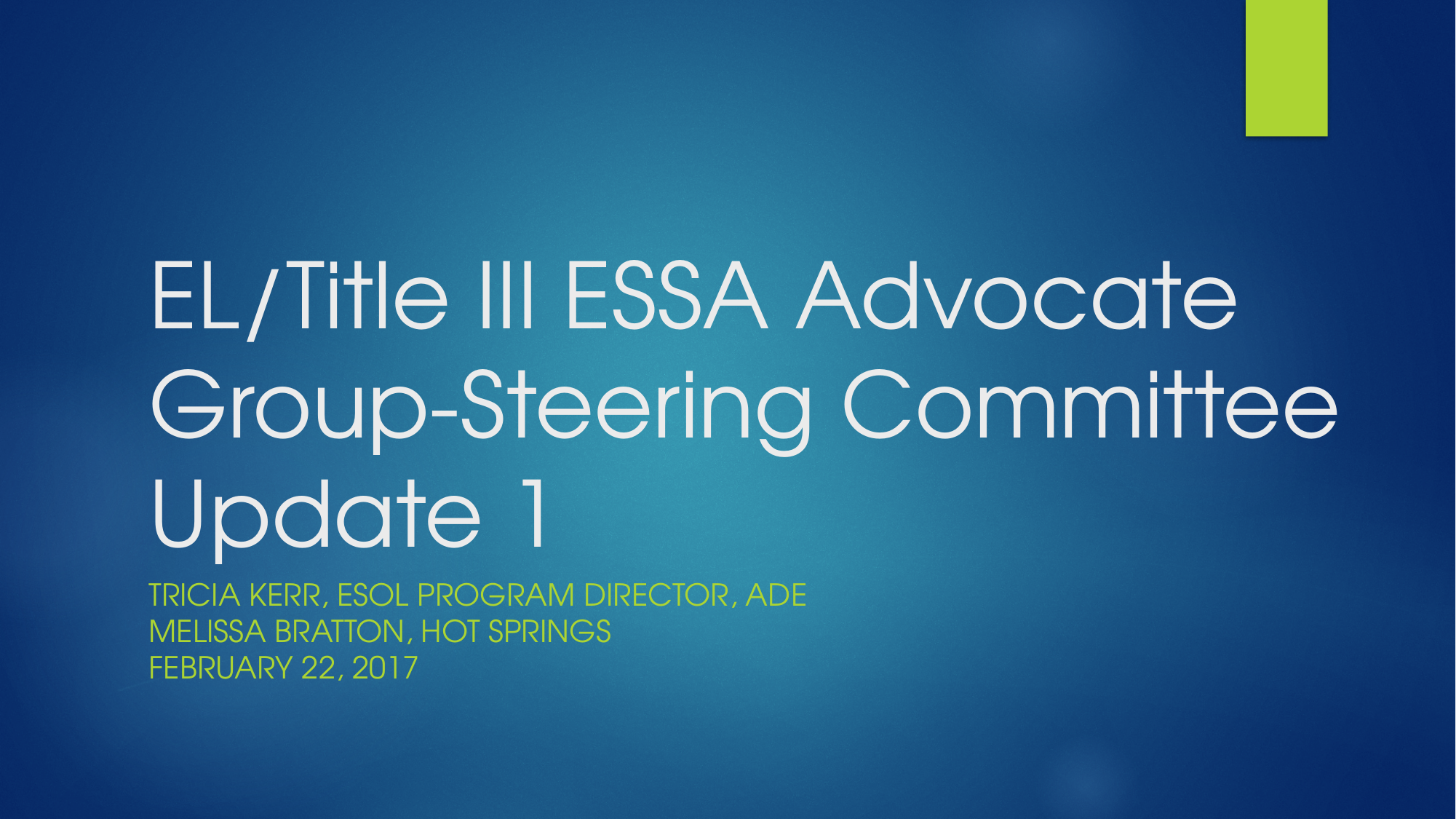

# EL/Title III ESSA Advocate Group-Steering Committee Update 1
TRICIA KERR, ESOL PROGRAM DIRECTOR, ADE
MELISSA BRATTON, HOT SPRINGS
FEBRUARY 22, 2017